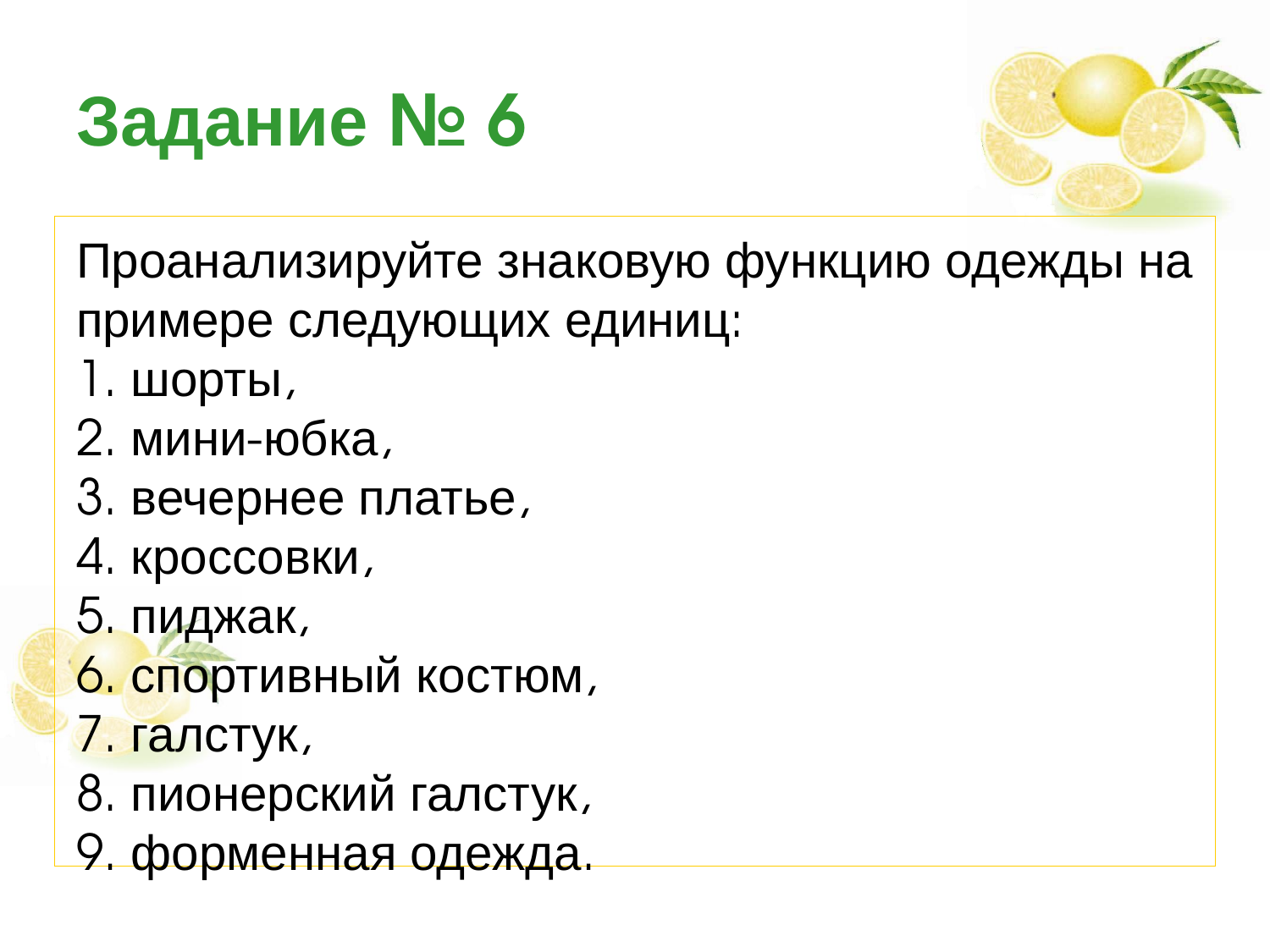

# Задание № 6
Проанализируйте знаковую функцию одежды на примере следующих единиц:
1. шорты,
2. мини-юбка,
3. вечернее платье,
4. кроссовки,
5. пиджак,
6. спортивный костюм,
7. галстук,
8. пионерский галстук,
9. форменная одежда.